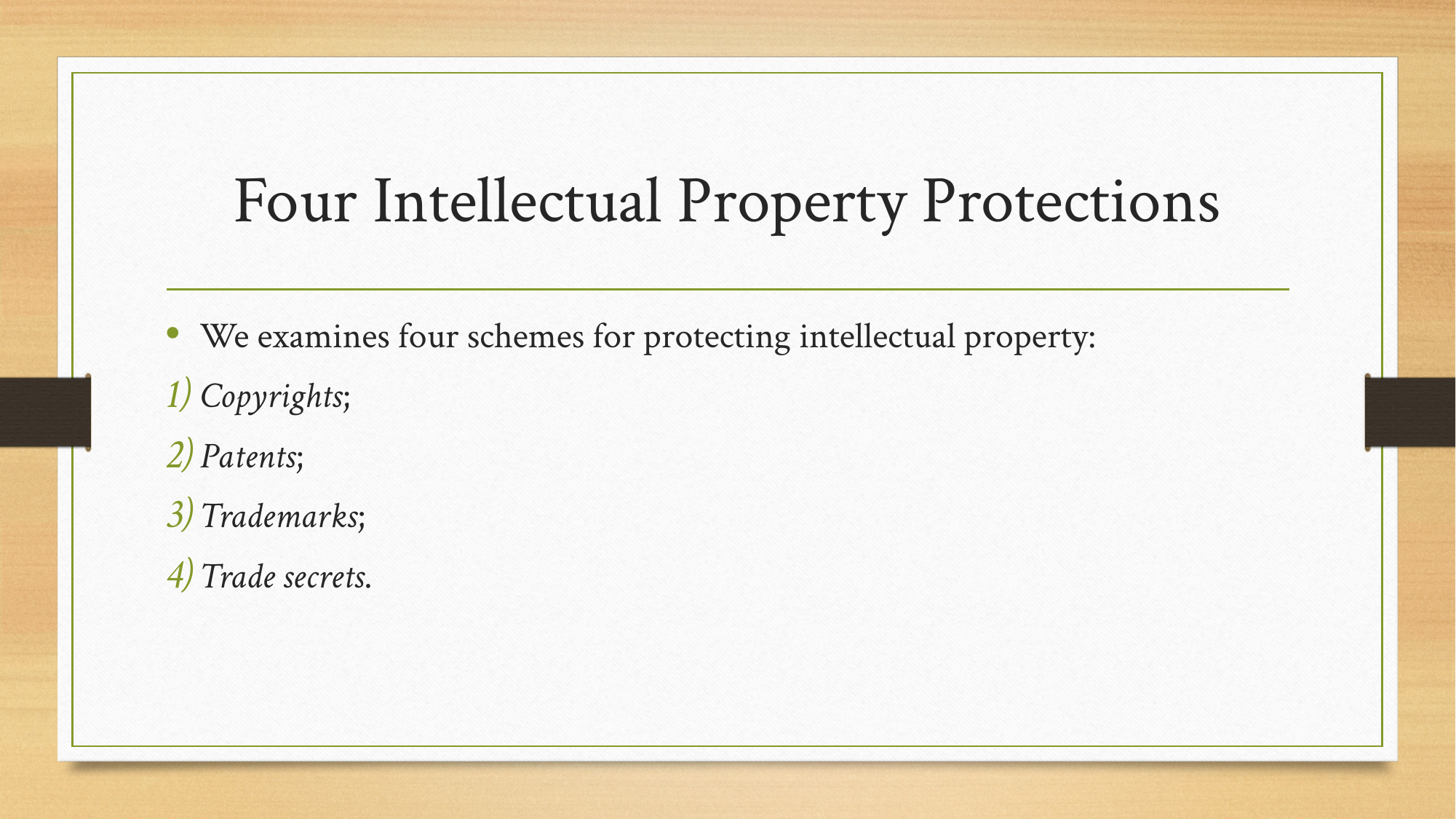

# Four Intellectual Property Protections
We examines four schemes for protecting intellectual property:
Copyrights;
Patents;
Trademarks;
Trade secrets.